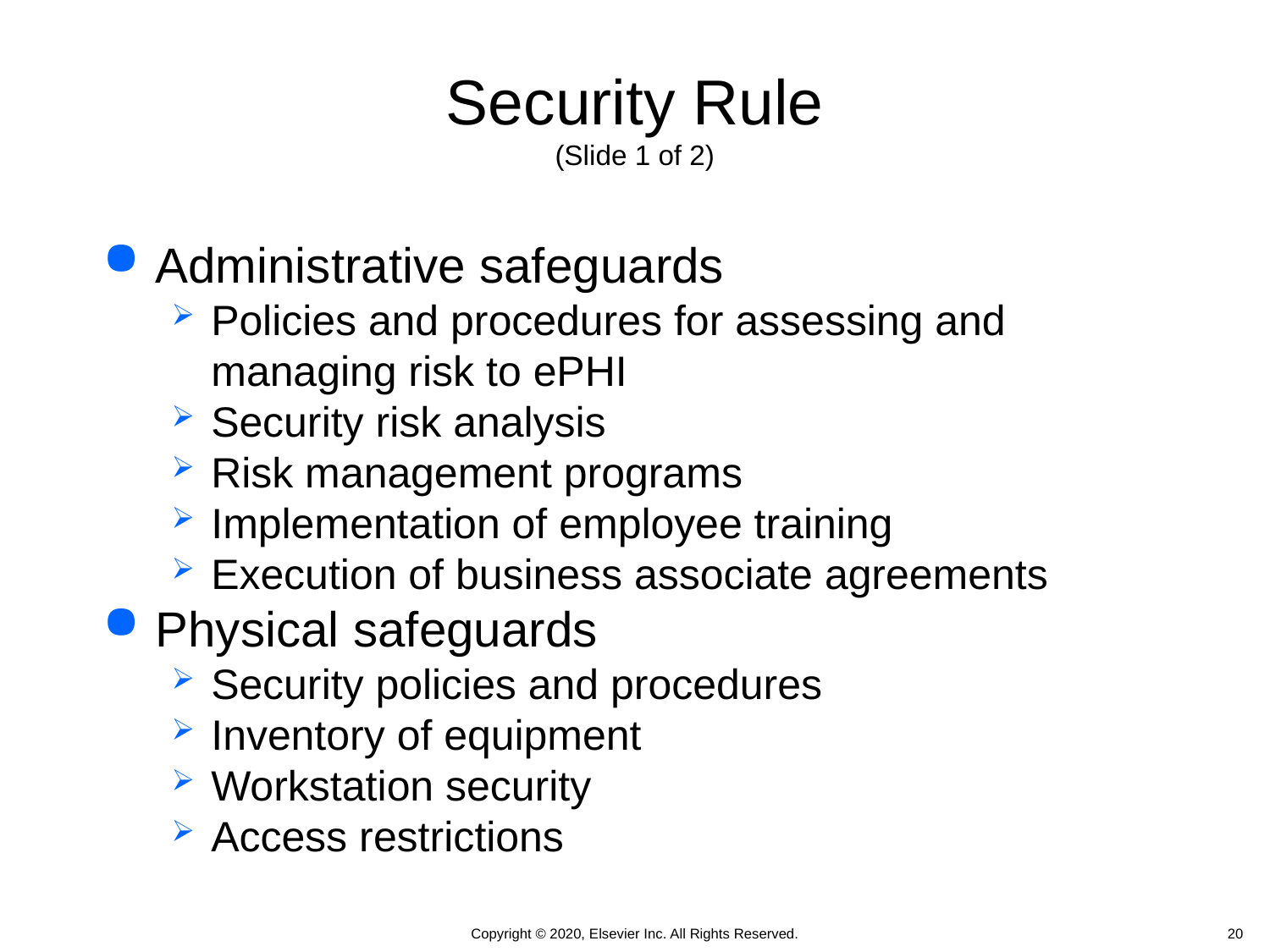

# Security Rule (Slide 1 of 2)
Administrative safeguards
Policies and procedures for assessing and managing risk to ePHI
Security risk analysis
Risk management programs
Implementation of employee training
Execution of business associate agreements
Physical safeguards
Security policies and procedures
Inventory of equipment
Workstation security
Access restrictions

20